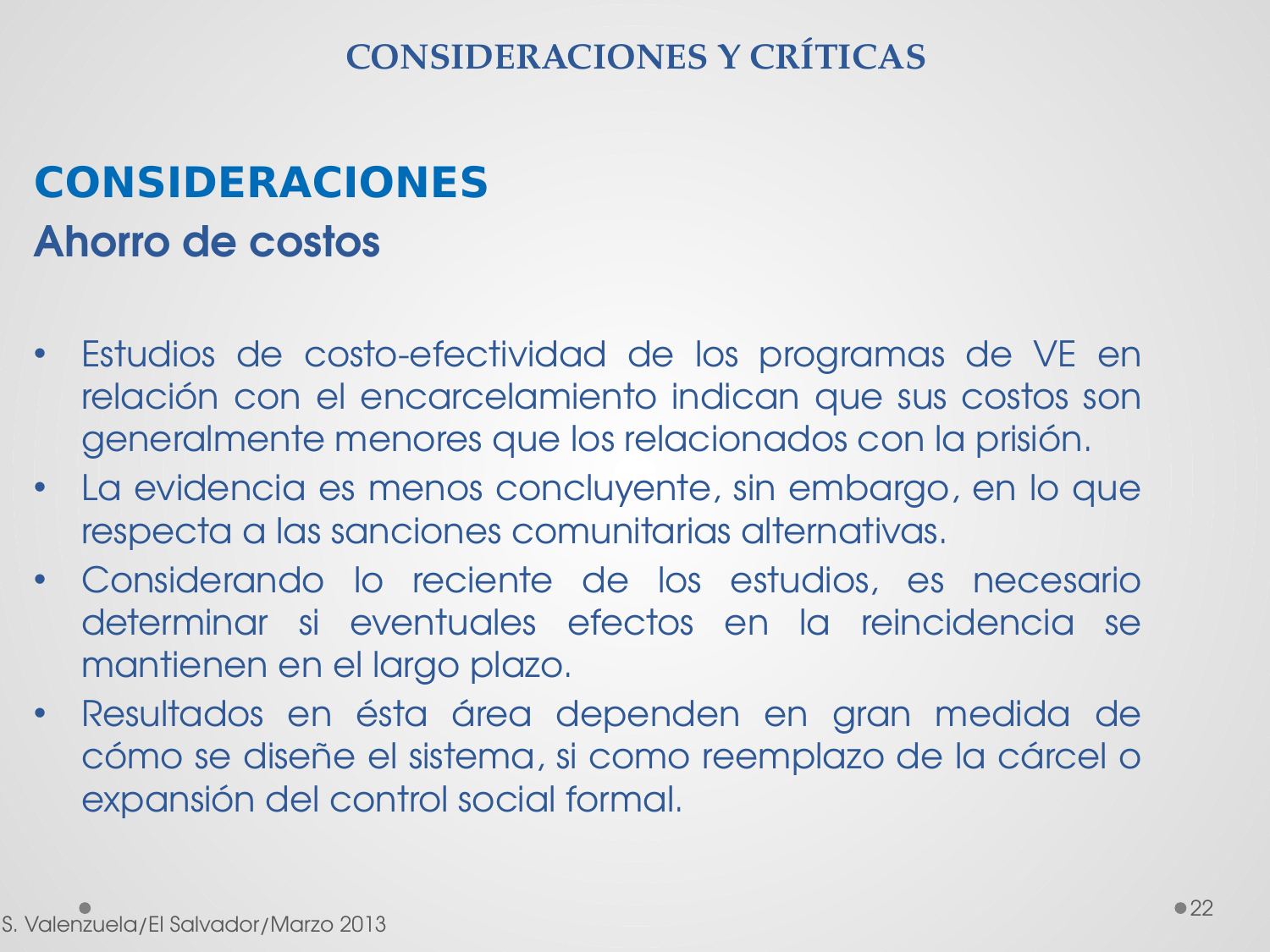

# CONSIDERACIONES Y CRÍTICAS
CONSIDERACIONES
Ahorro de costos

Estudios de costo-efectividad de los programas de VE en relación con el encarcelamiento indican que sus costos son generalmente menores que los relacionados con la prisión.
La evidencia es menos concluyente, sin embargo, en lo que respecta a las sanciones comunitarias alternativas.
Considerando lo reciente de los estudios, es necesario determinar si eventuales efectos en la reincidencia se mantienen en el largo plazo.
Resultados en ésta área dependen en gran medida de cómo se diseñe el sistema, si como reemplazo de la cárcel o expansión del control social formal.

22
S. Valenzuela/El Salvador/Marzo 2013